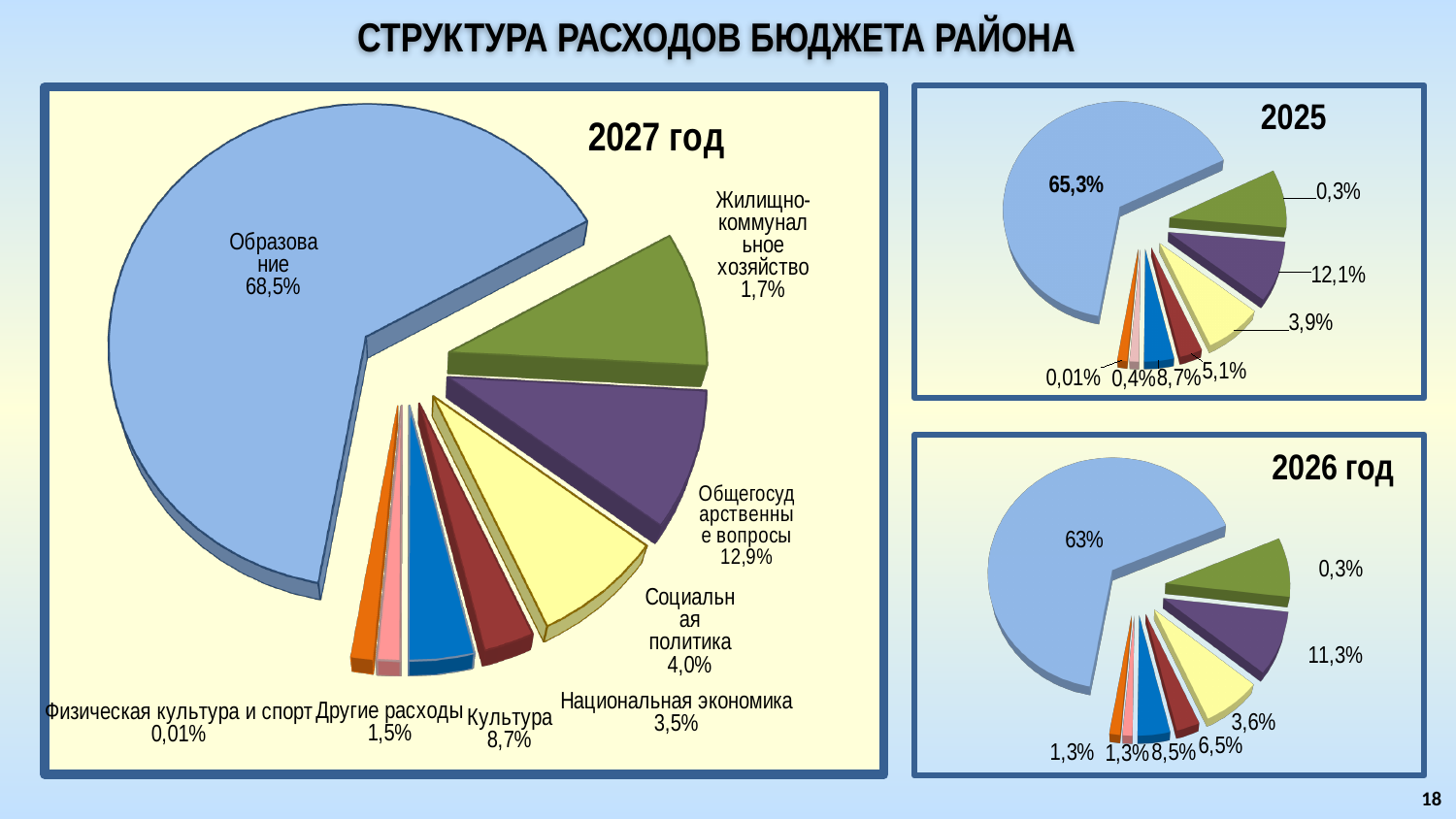

# СТРУКТУРА РАСХОДОВ БЮДЖЕТА РАЙОНА

[unsupported chart]

[unsupported chart]

[unsupported chart]

18